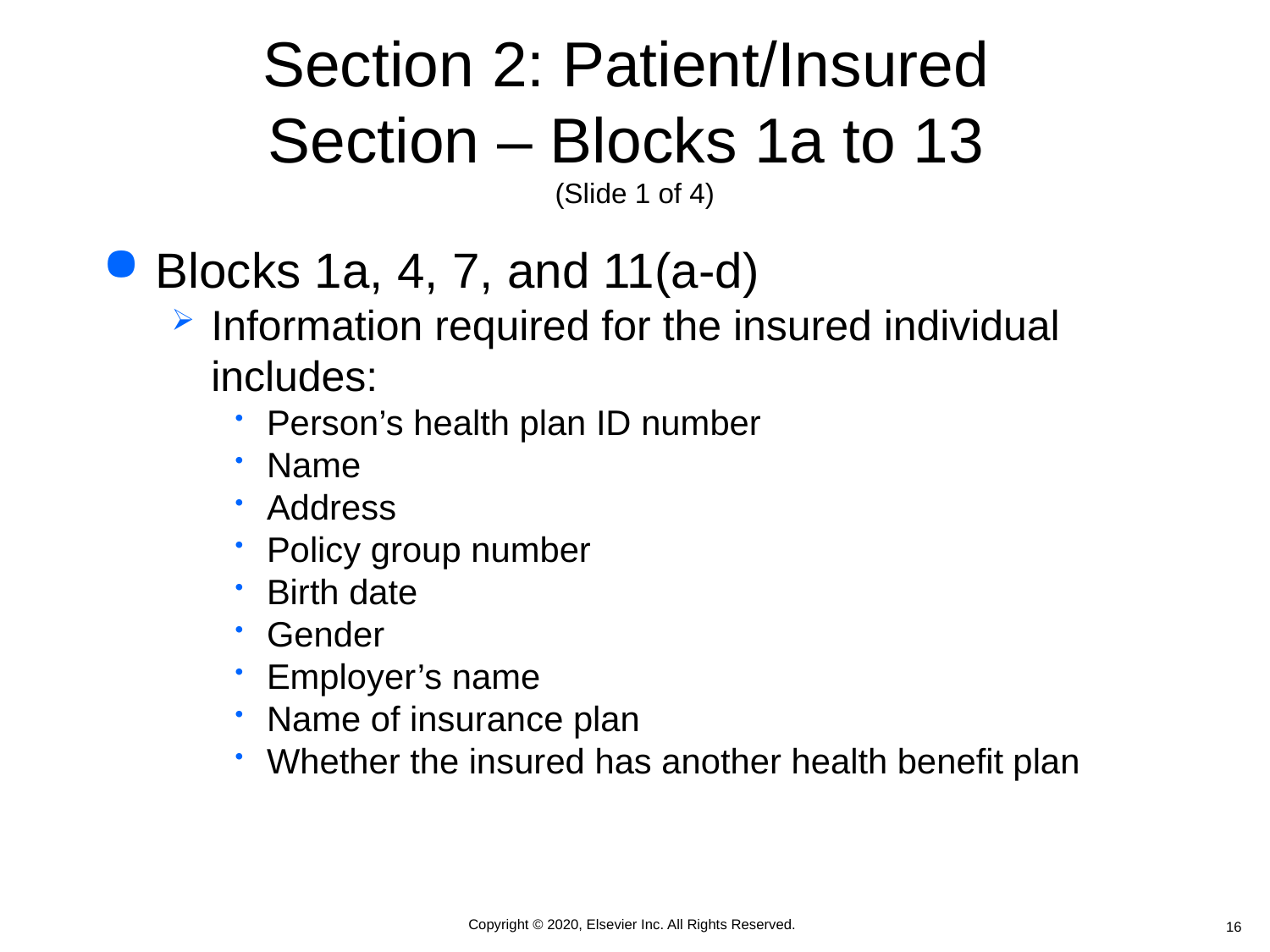

# Section 2: Patient/Insured Section – Blocks 1a to 13 (Slide 1 of 4)
Blocks 1a, 4, 7, and 11(a-d)
Information required for the insured individual includes:
Person’s health plan ID number
Name
Address
Policy group number
Birth date
Gender
Employer’s name
Name of insurance plan
Whether the insured has another health benefit plan